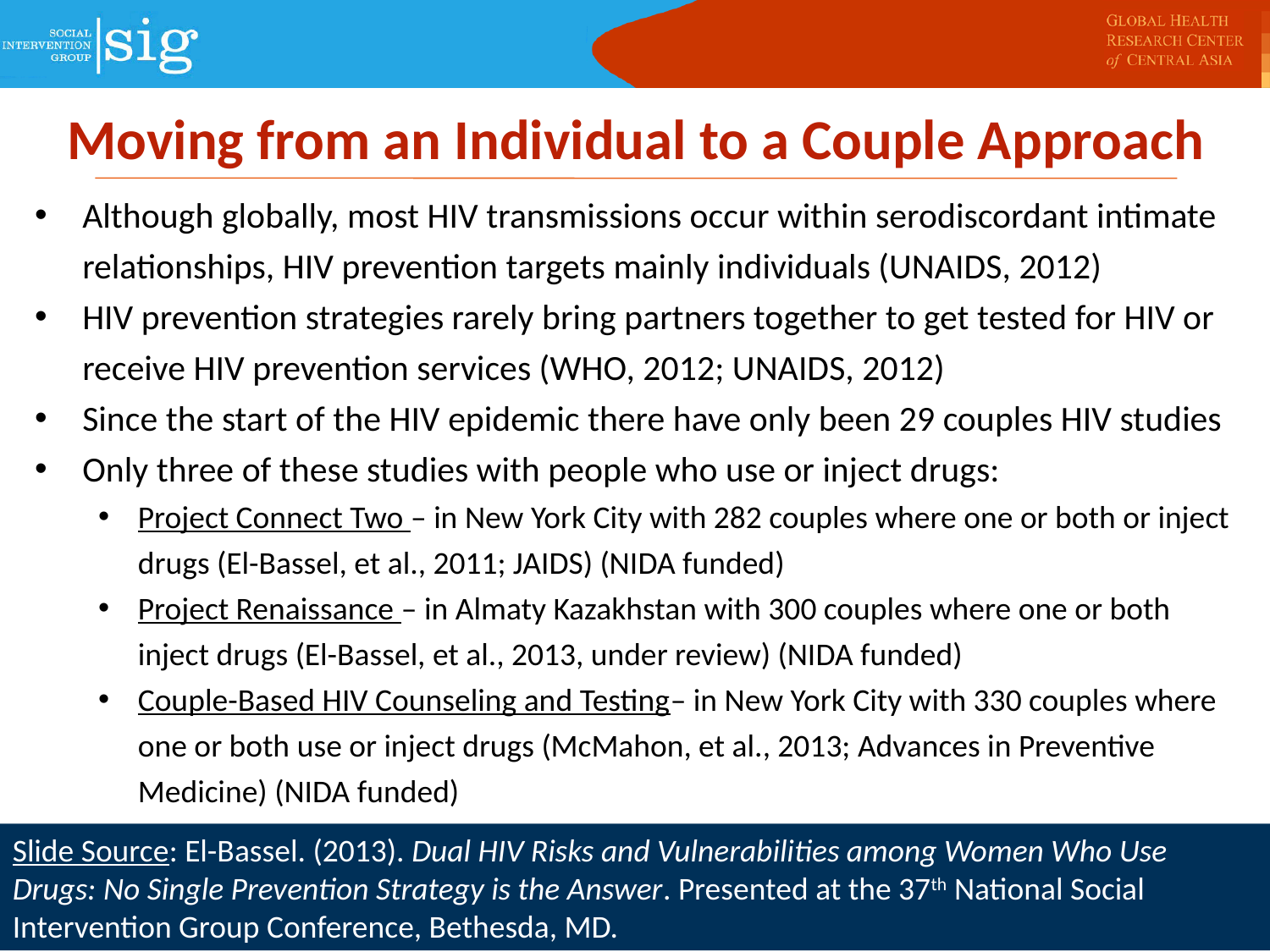

Moving from an Individual to a Couple Approach
Although globally, most HIV transmissions occur within serodiscordant intimate relationships, HIV prevention targets mainly individuals (UNAIDS, 2012)
HIV prevention strategies rarely bring partners together to get tested for HIV or receive HIV prevention services (WHO, 2012; UNAIDS, 2012)
Since the start of the HIV epidemic there have only been 29 couples HIV studies
Only three of these studies with people who use or inject drugs:
Project Connect Two – in New York City with 282 couples where one or both or inject drugs (El-Bassel, et al., 2011; JAIDS) (NIDA funded)
Project Renaissance – in Almaty Kazakhstan with 300 couples where one or both inject drugs (El-Bassel, et al., 2013, under review) (NIDA funded)
Couple-Based HIV Counseling and Testing– in New York City with 330 couples where one or both use or inject drugs (McMahon, et al., 2013; Advances in Preventive Medicine) (NIDA funded)
Slide Source: El-Bassel. (2013). Dual HIV Risks and Vulnerabilities among Women Who Use Drugs: No Single Prevention Strategy is the Answer. Presented at the 37th National Social Intervention Group Conference, Bethesda, MD.